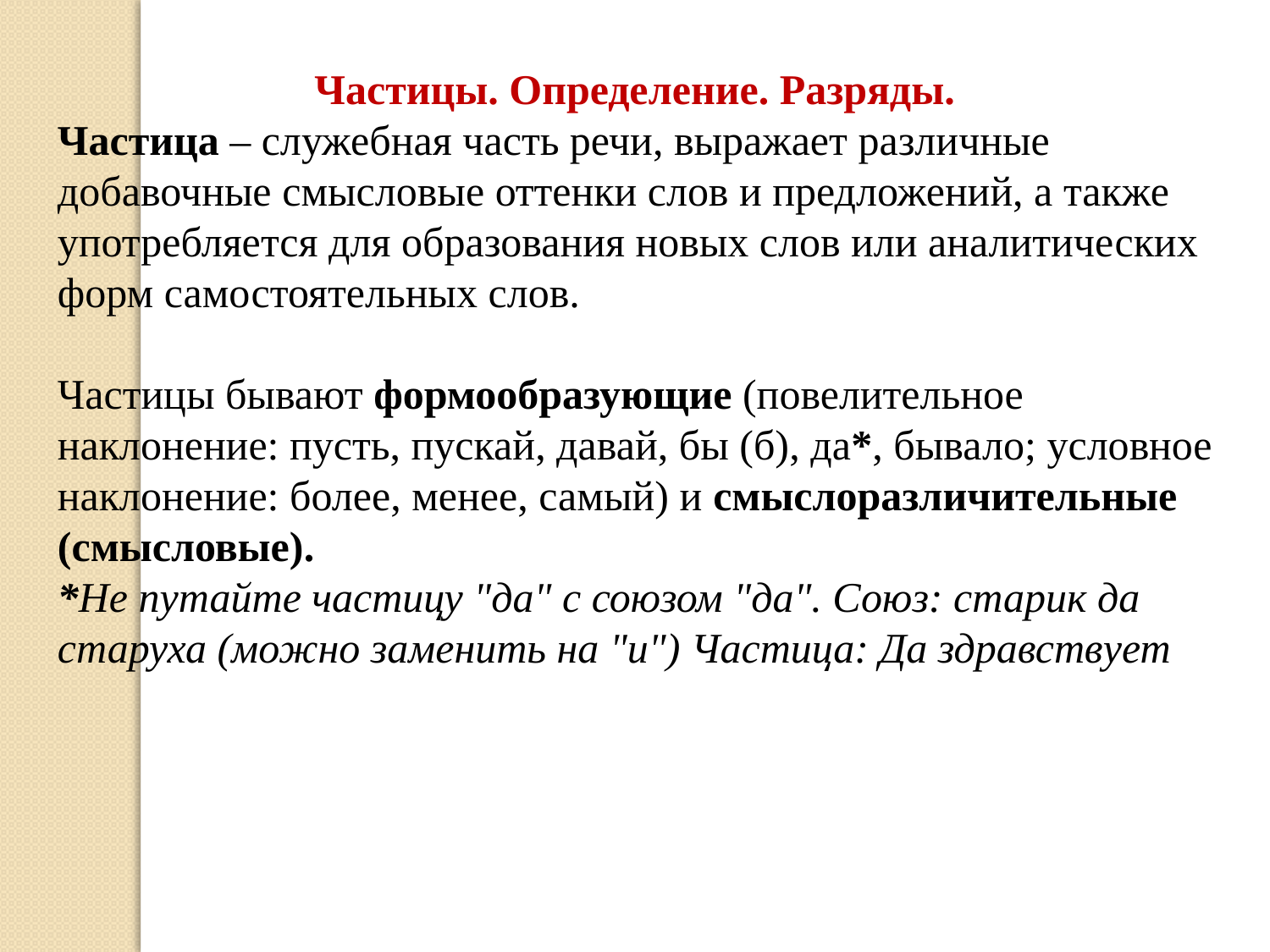

Частицы. Определение. Разряды.
Частица – служебная часть речи, выражает различные добавочные смысловые оттенки слов и предложений, а также употребляется для образования новых слов или аналитических форм самостоятельных слов.
Частицы бывают формообразующие (повелительное наклонение: пусть, пускай, давай, бы (б), да*, бывало; условное наклонение: более, менее, самый) и смыслоразличительные (смысловые). 
*Не путайте частицу "да" с союзом "да". Союз: старик да старуха (можно заменить на "и") Частица: Да здравствует